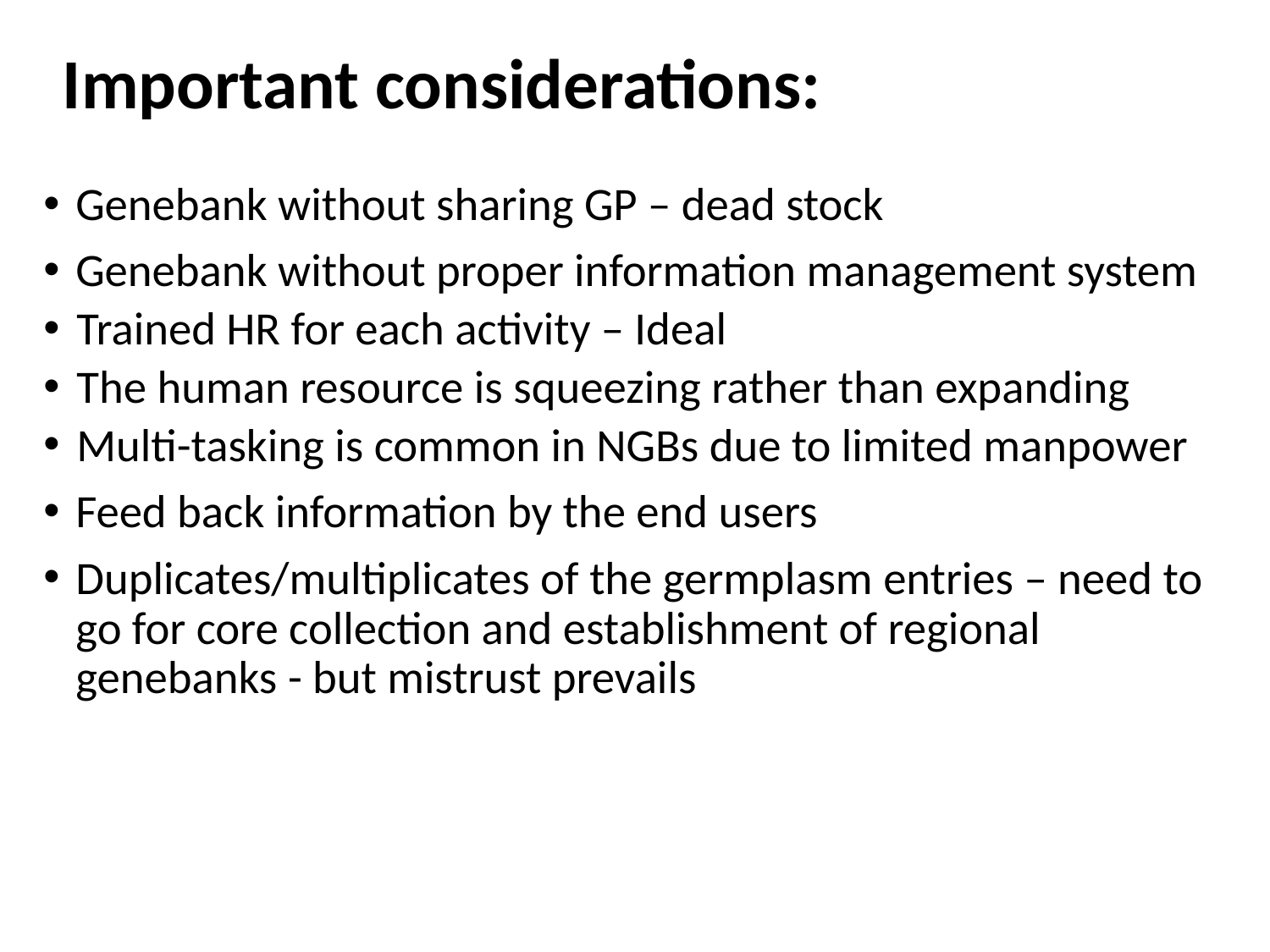

Important considerations:
Genebank without sharing GP – dead stock
Genebank without proper information management system
Trained HR for each activity – Ideal
The human resource is squeezing rather than expanding
Multi-tasking is common in NGBs due to limited manpower
Feed back information by the end users
Duplicates/multiplicates of the germplasm entries – need to go for core collection and establishment of regional genebanks - but mistrust prevails